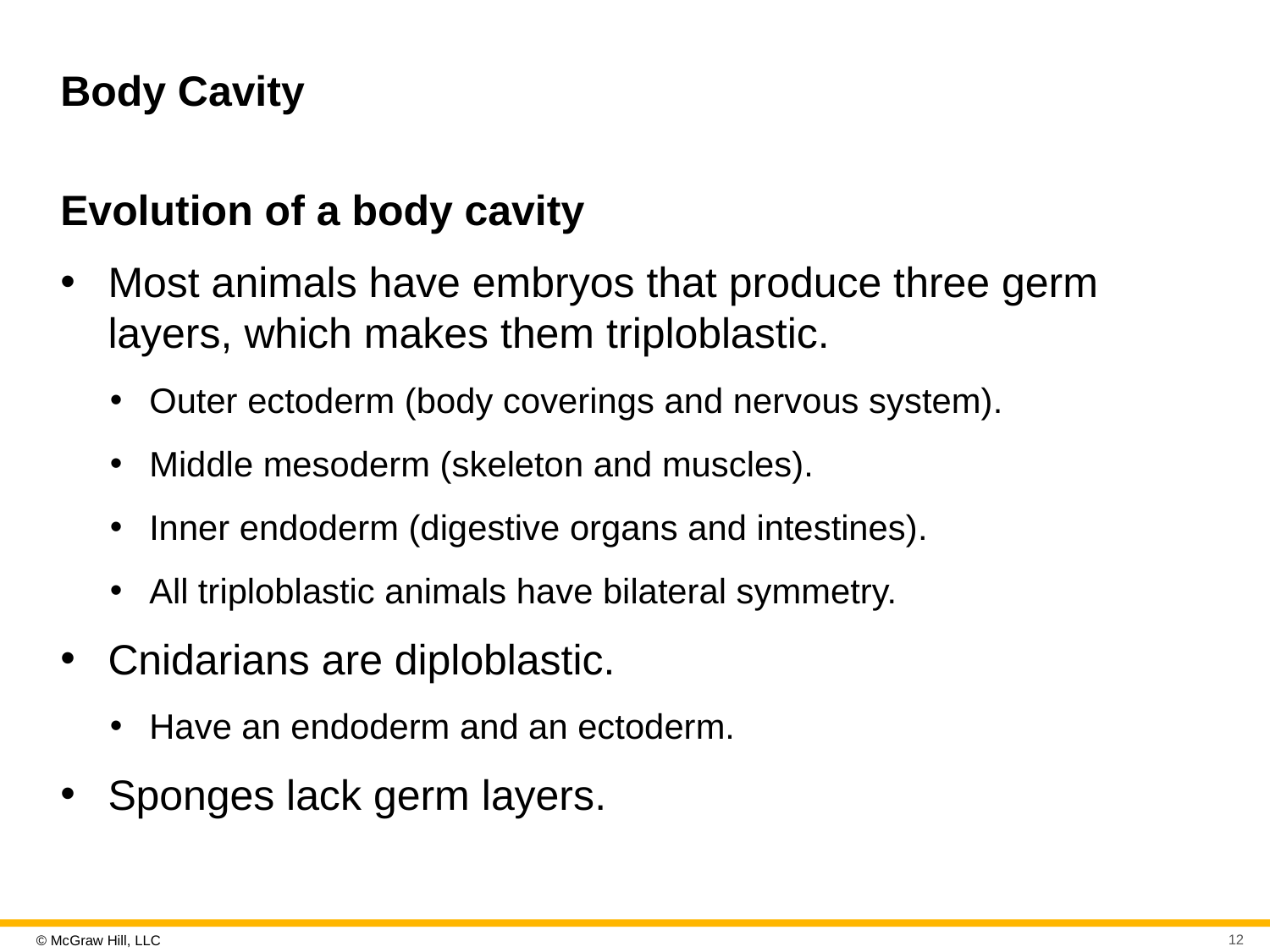

# Body Cavity
Evolution of a body cavity
Most animals have embryos that produce three germ layers, which makes them triploblastic.
Outer ectoderm (body coverings and nervous system).
Middle mesoderm (skeleton and muscles).
Inner endoderm (digestive organs and intestines).
All triploblastic animals have bilateral symmetry.
Cnidarians are diploblastic.
Have an endoderm and an ectoderm.
Sponges lack germ layers.
12